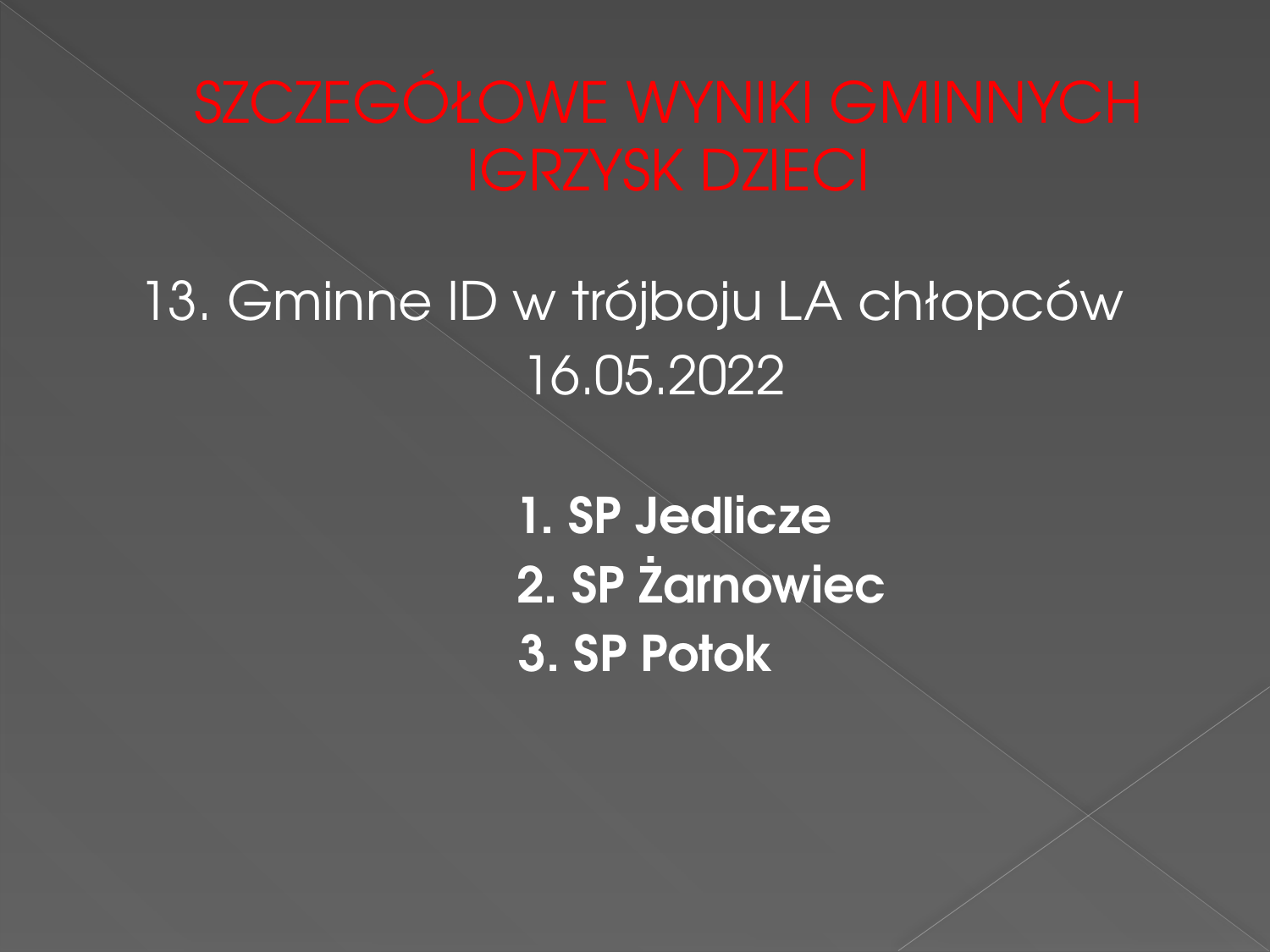

# SZCZEGÓŁOWE WYNIKI GMINNYCH IGRZYSK DZIECI
13. Gminne ID w trójboju LA chłopców
  16.05.2022

     1. SP Jedlicze
         2. SP Żarnowiec
 3. SP Potok